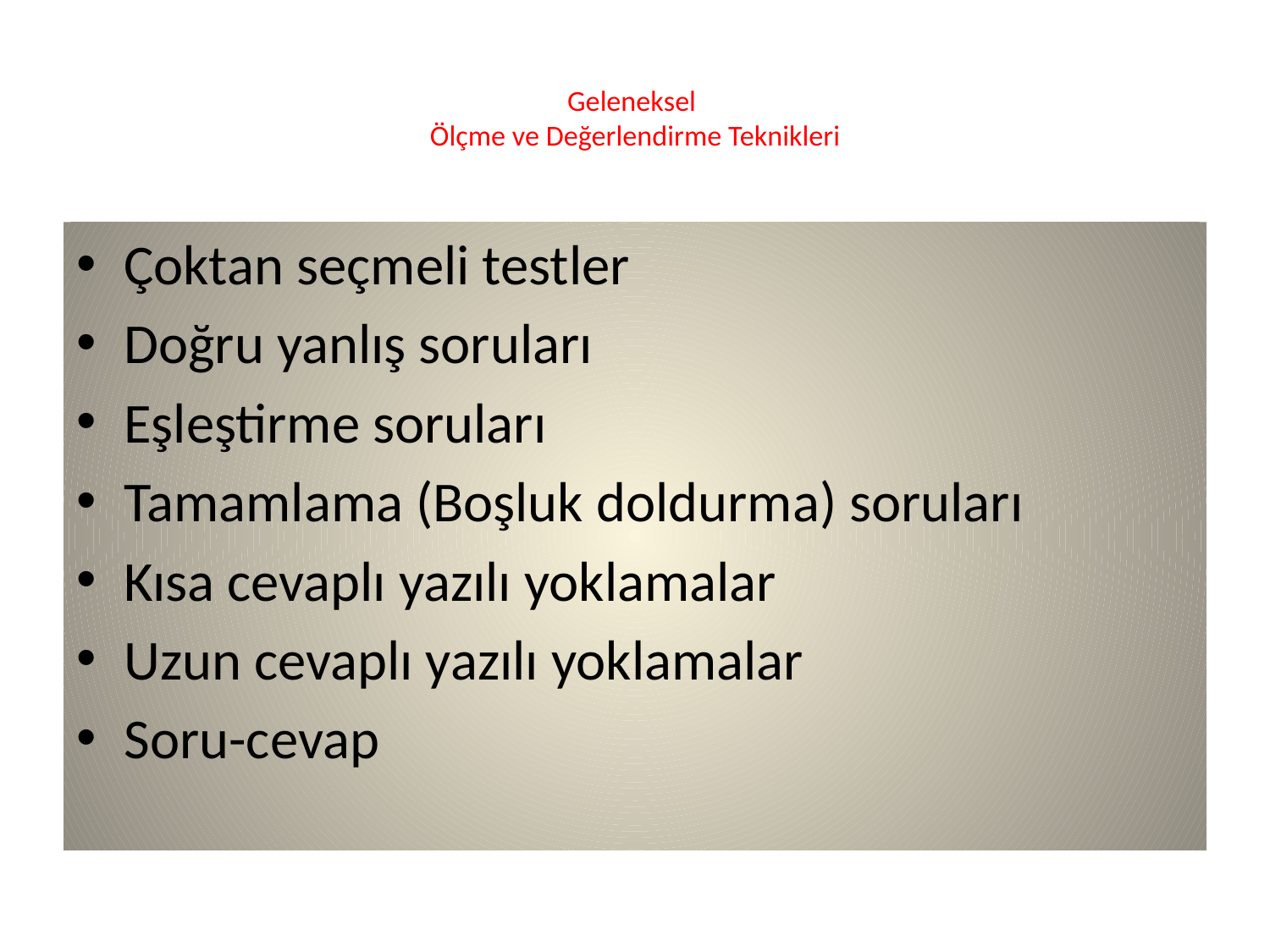

# Geleneksel Ölçme ve Değerlendirme Teknikleri
Çoktan seçmeli testler
Doğru yanlış soruları
Eşleştirme soruları
Tamamlama (Boşluk doldurma) soruları
Kısa cevaplı yazılı yoklamalar
Uzun cevaplı yazılı yoklamalar
Soru-cevap